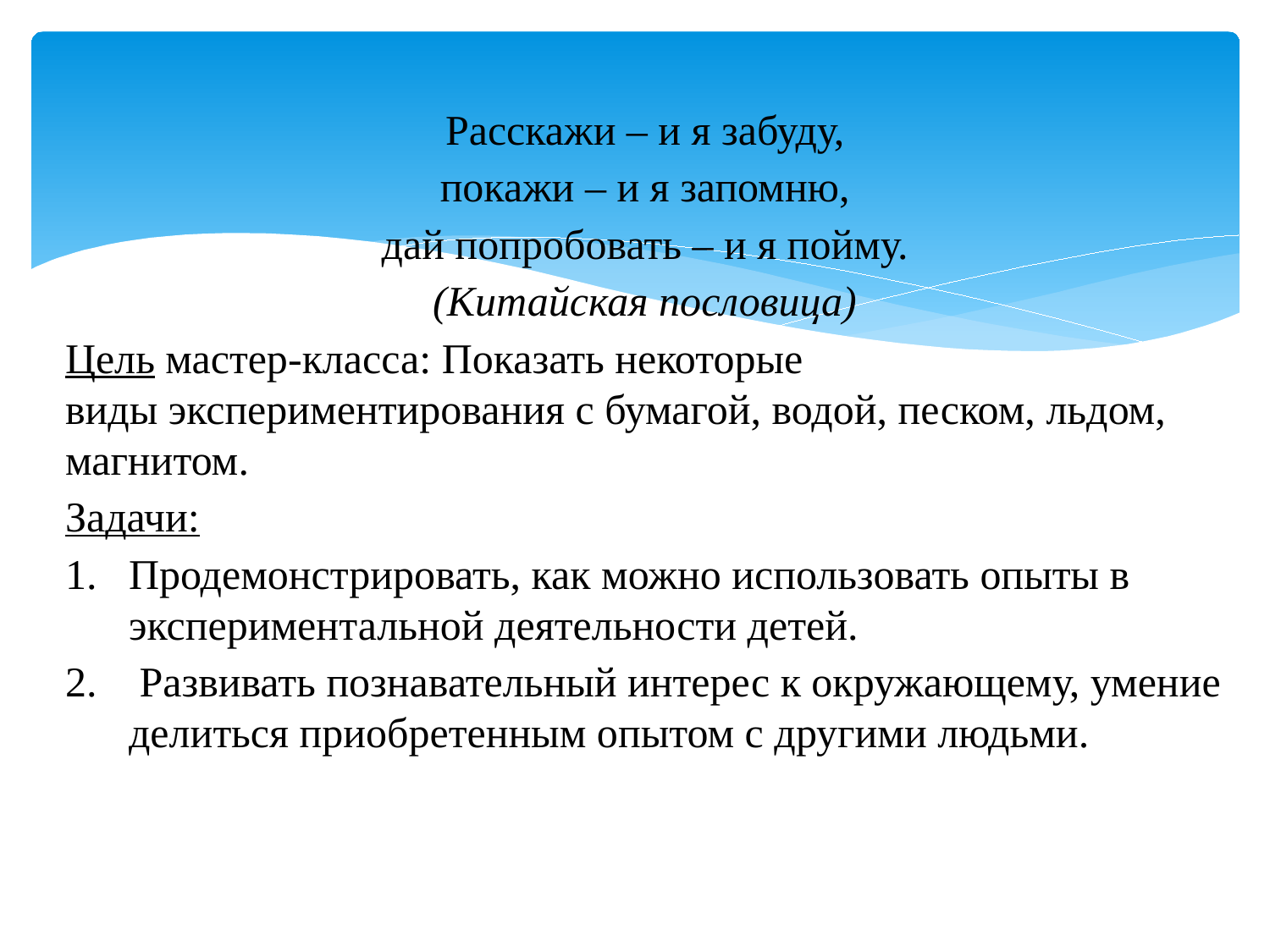

#
Расскажи – и я забуду,
покажи – и я запомню,
дай попробовать – и я пойму.
(Китайская пословица)
Цель мастер-класса: Показать некоторые виды экспериментирования с бумагой, водой, песком, льдом, магнитом.
Задачи:
Продемонстрировать, как можно использовать опыты в экспериментальной деятельности детей.
 Развивать познавательный интерес к окружающему, умение делиться приобретенным опытом с другими людьми.